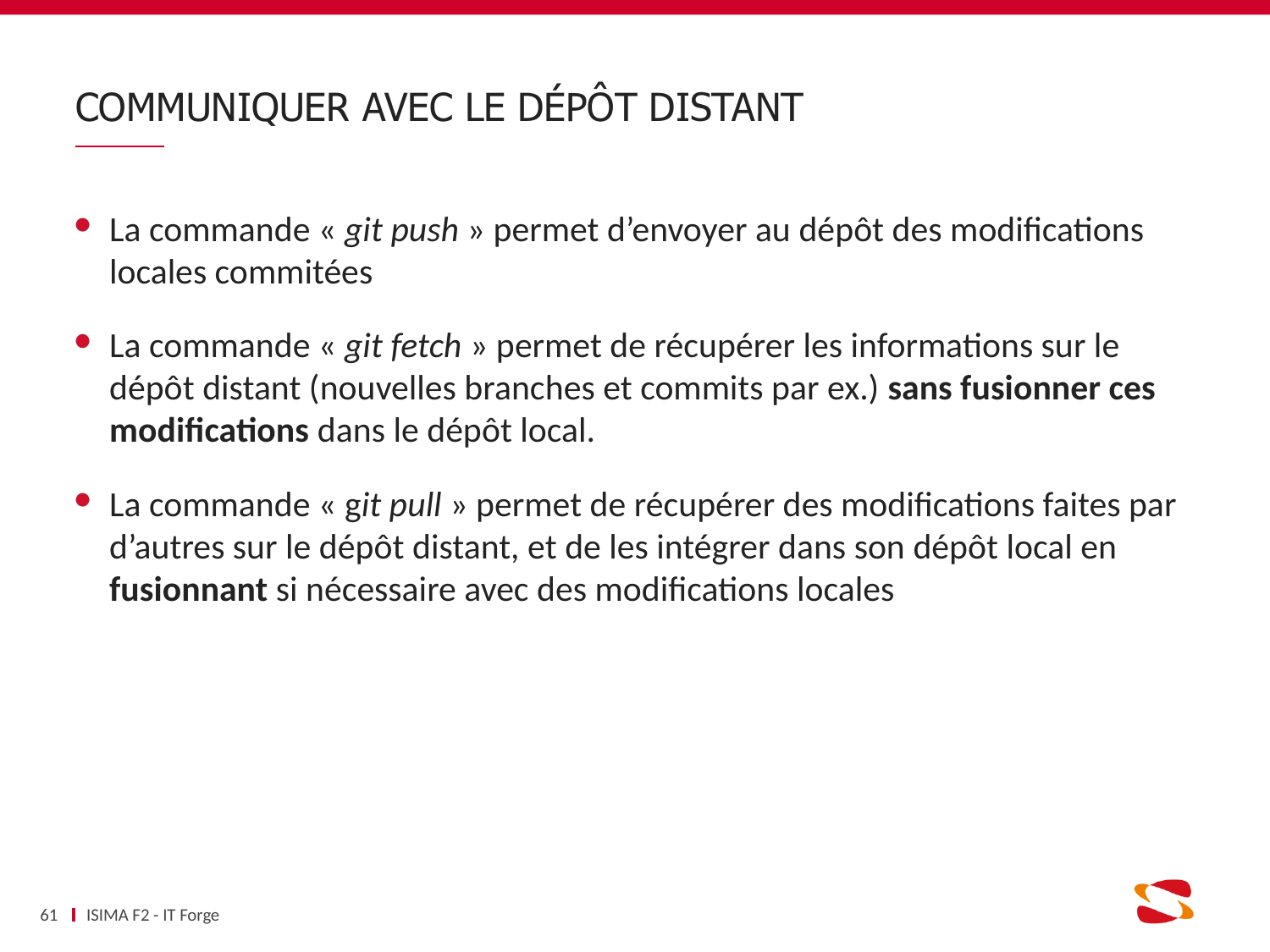

# Communiquer avec le dépôt distant
La commande « git push » permet d’envoyer au dépôt des modifications locales commitées
La commande « git fetch » permet de récupérer les informations sur le dépôt distant (nouvelles branches et commits par ex.) sans fusionner ces modifications dans le dépôt local.
La commande « git pull » permet de récupérer des modifications faites par d’autres sur le dépôt distant, et de les intégrer dans son dépôt local en fusionnant si nécessaire avec des modifications locales
61
ISIMA F2 - IT Forge